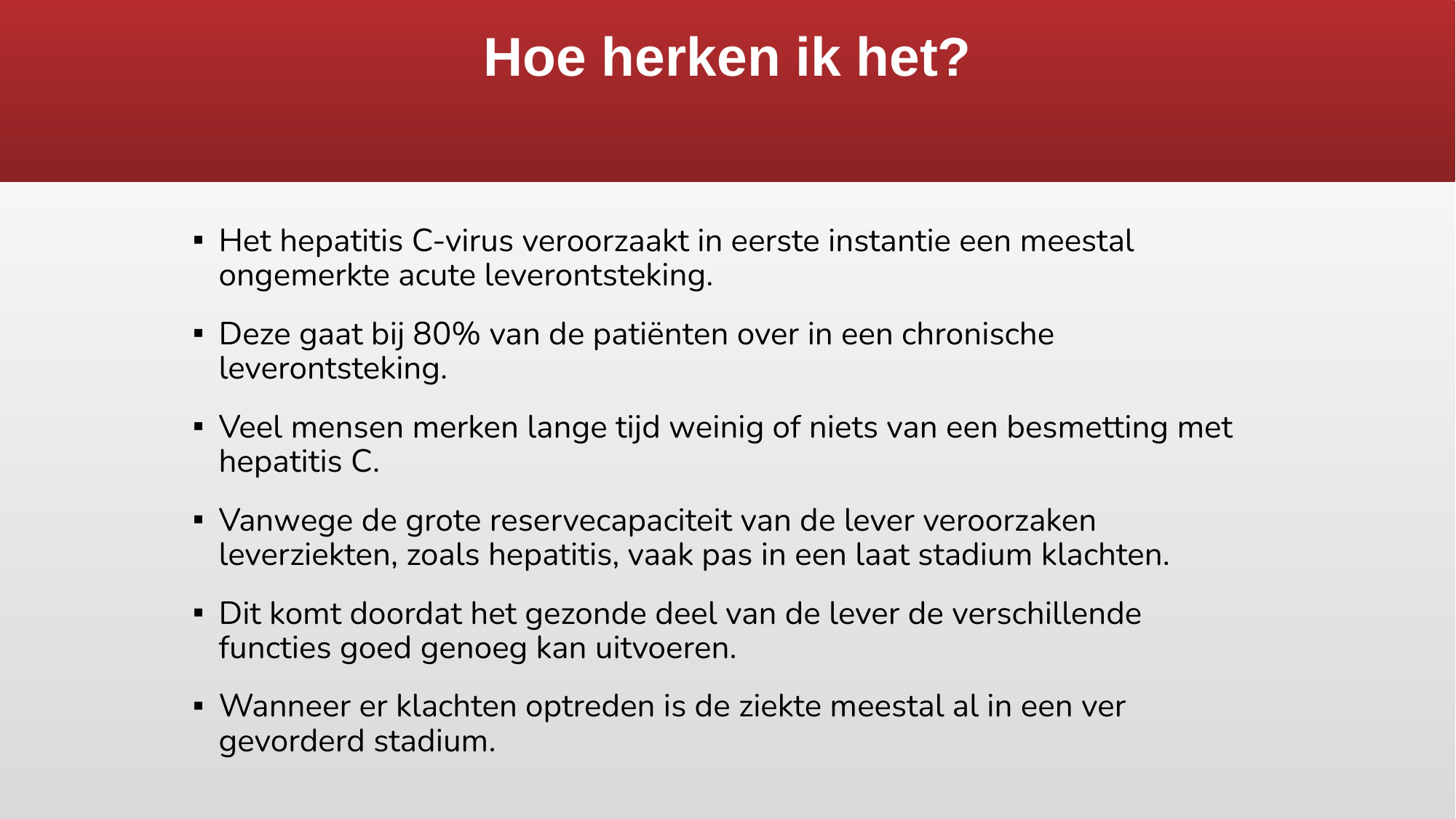

# Hoe herken ik het?
Het hepatitis C-virus veroorzaakt in eerste instantie een meestal ongemerkte acute leverontsteking.
Deze gaat bij 80% van de patiënten over in een chronische leverontsteking.
Veel mensen merken lange tijd weinig of niets van een besmetting met hepatitis C.
Vanwege de grote reservecapaciteit van de lever veroorzaken leverziekten, zoals hepatitis, vaak pas in een laat stadium klachten.
Dit komt doordat het gezonde deel van de lever de verschillende functies goed genoeg kan uitvoeren.
Wanneer er klachten optreden is de ziekte meestal al in een ver gevorderd stadium.